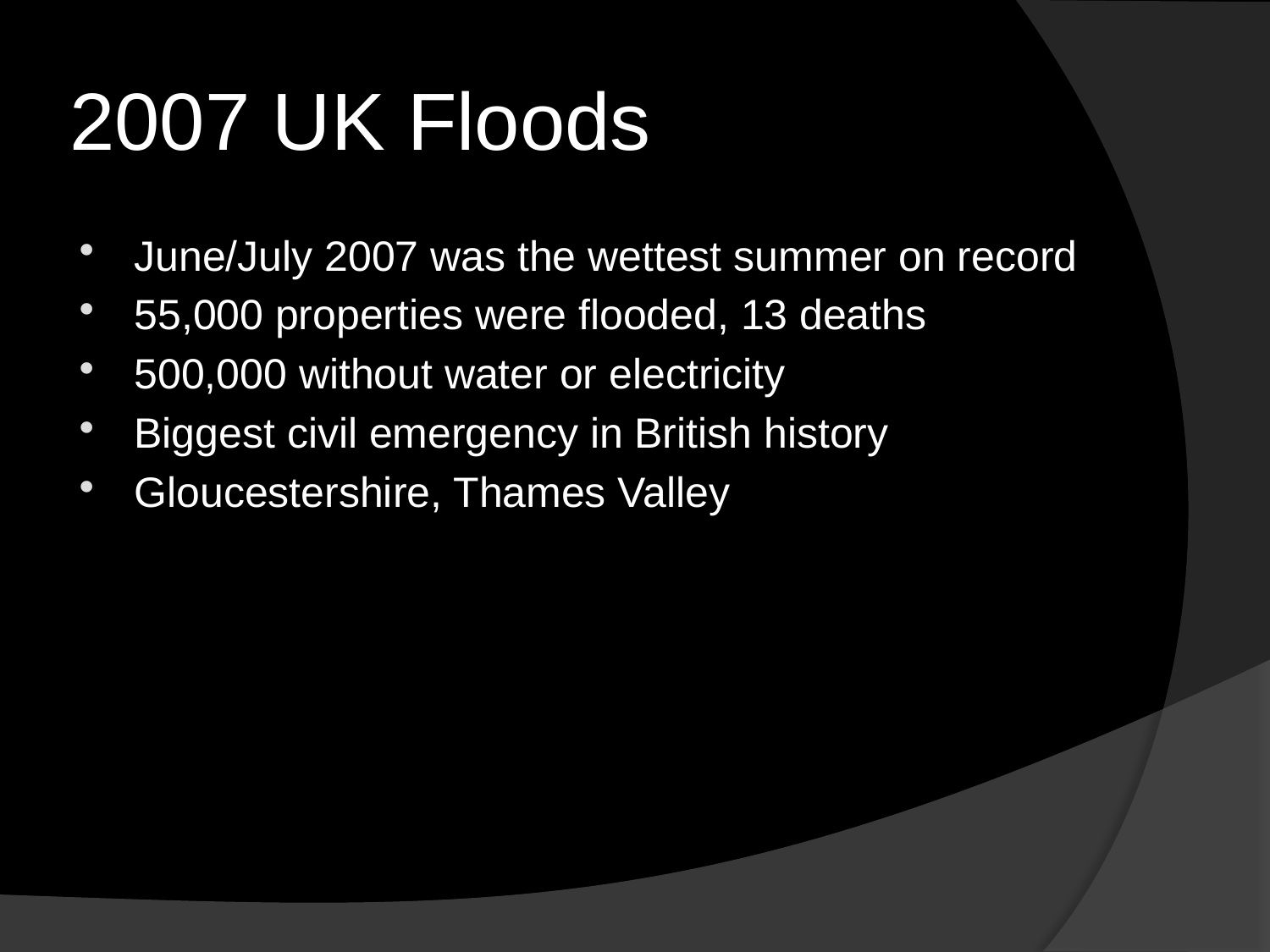

# 2007 UK Floods
June/July 2007 was the wettest summer on record
55,000 properties were flooded, 13 deaths
500,000 without water or electricity
Biggest civil emergency in British history
Gloucestershire, Thames Valley